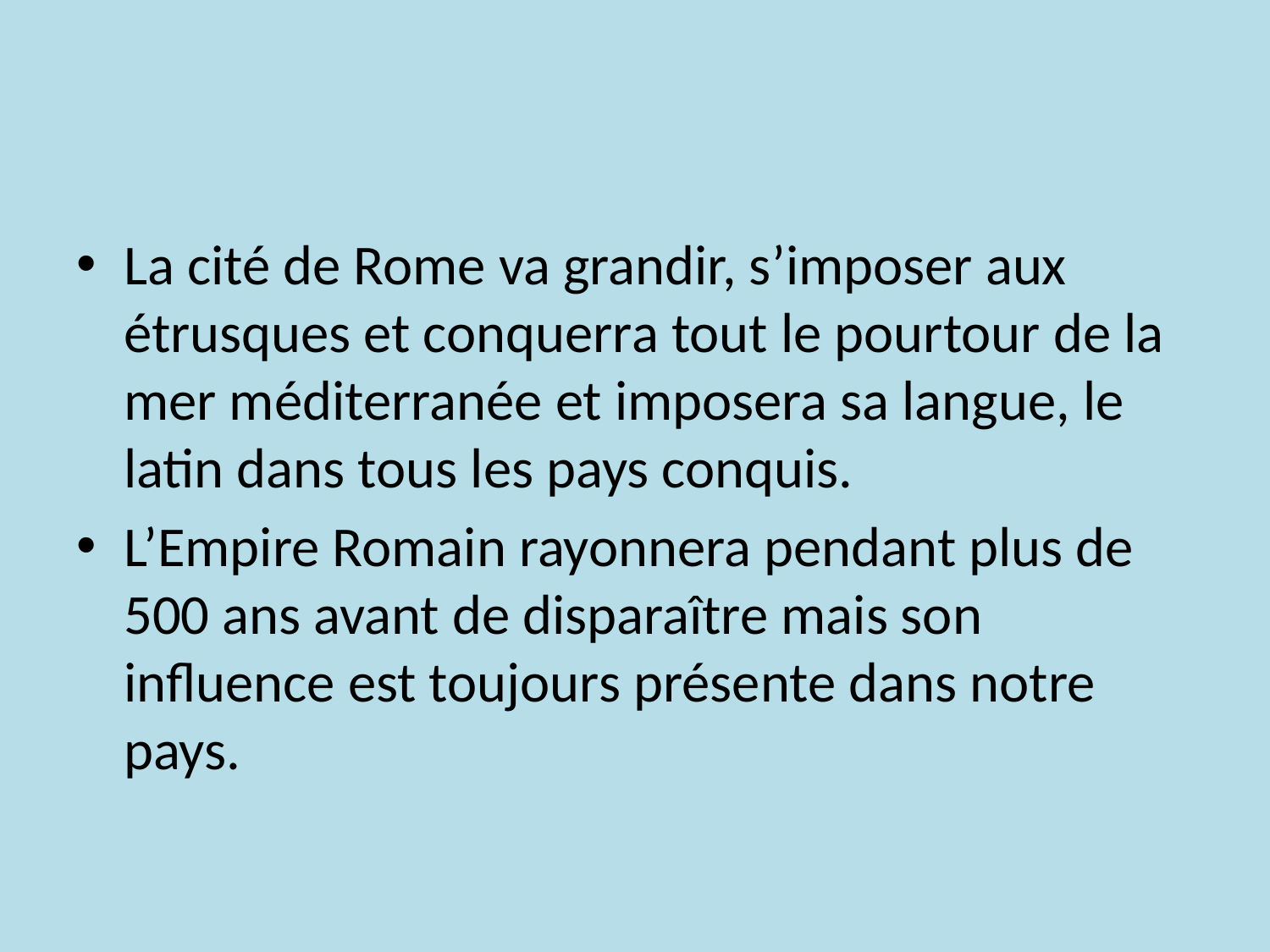

#
La cité de Rome va grandir, s’imposer aux étrusques et conquerra tout le pourtour de la mer méditerranée et imposera sa langue, le latin dans tous les pays conquis.
L’Empire Romain rayonnera pendant plus de 500 ans avant de disparaître mais son influence est toujours présente dans notre pays.